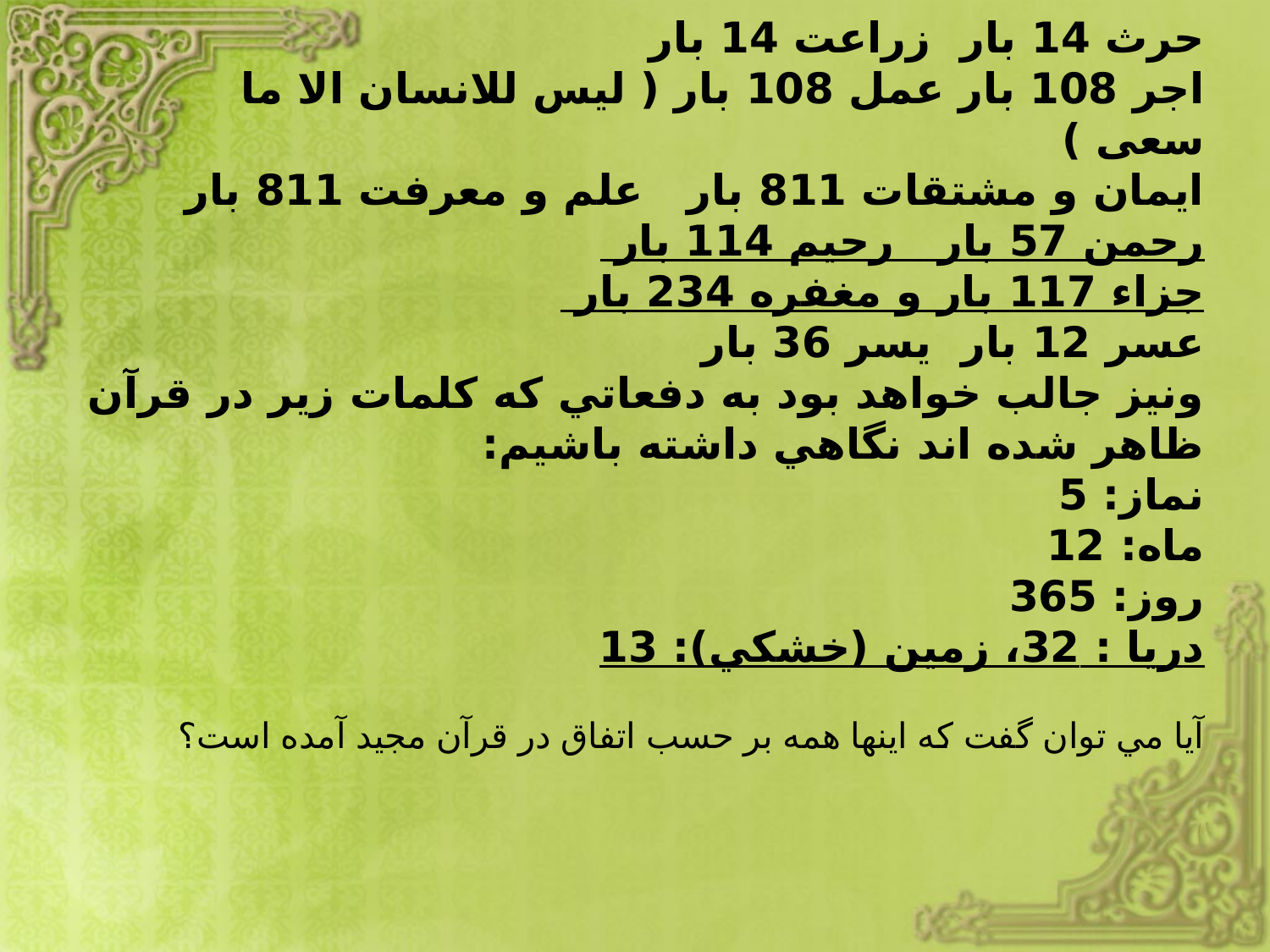

# حرث 14 بار  زراعت 14 بار اجر 108 بار عمل 108 بار ( لیس للانسان الا ما سعی ) ایمان و مشتقات 811 بار   علم و معرفت 811 بار رحمن 57 بار   رحیم 114 بار جزاء 117 بار و مغفره 234 بار عسر 12 بار  یسر 36 بار ونيز جالب خواهد بود به دفعاتي که کلمات زير در قرآن ظاهر شده اند نگاهي داشته باشيم: نماز: 5 ماه: 12 روز: 365 دريا : 32، زمين (خشکي): 13 آيا مي توان گفت که اينها همه بر حسب اتفاق در قرآن مجيد آمده است؟